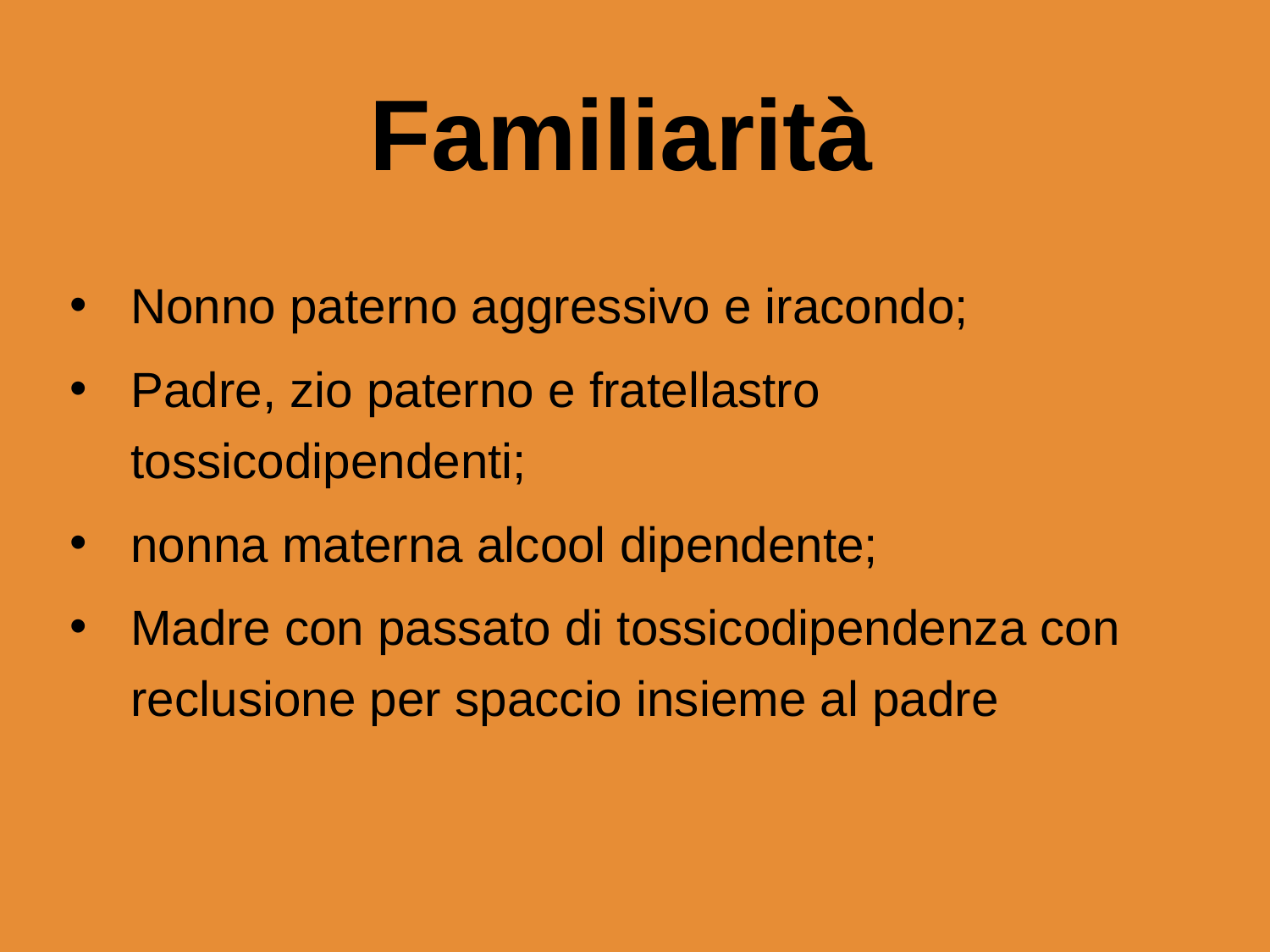

# Familiarità
Nonno paterno aggressivo e iracondo;
Padre, zio paterno e fratellastro tossicodipendenti;
nonna materna alcool dipendente;
Madre con passato di tossicodipendenza con reclusione per spaccio insieme al padre